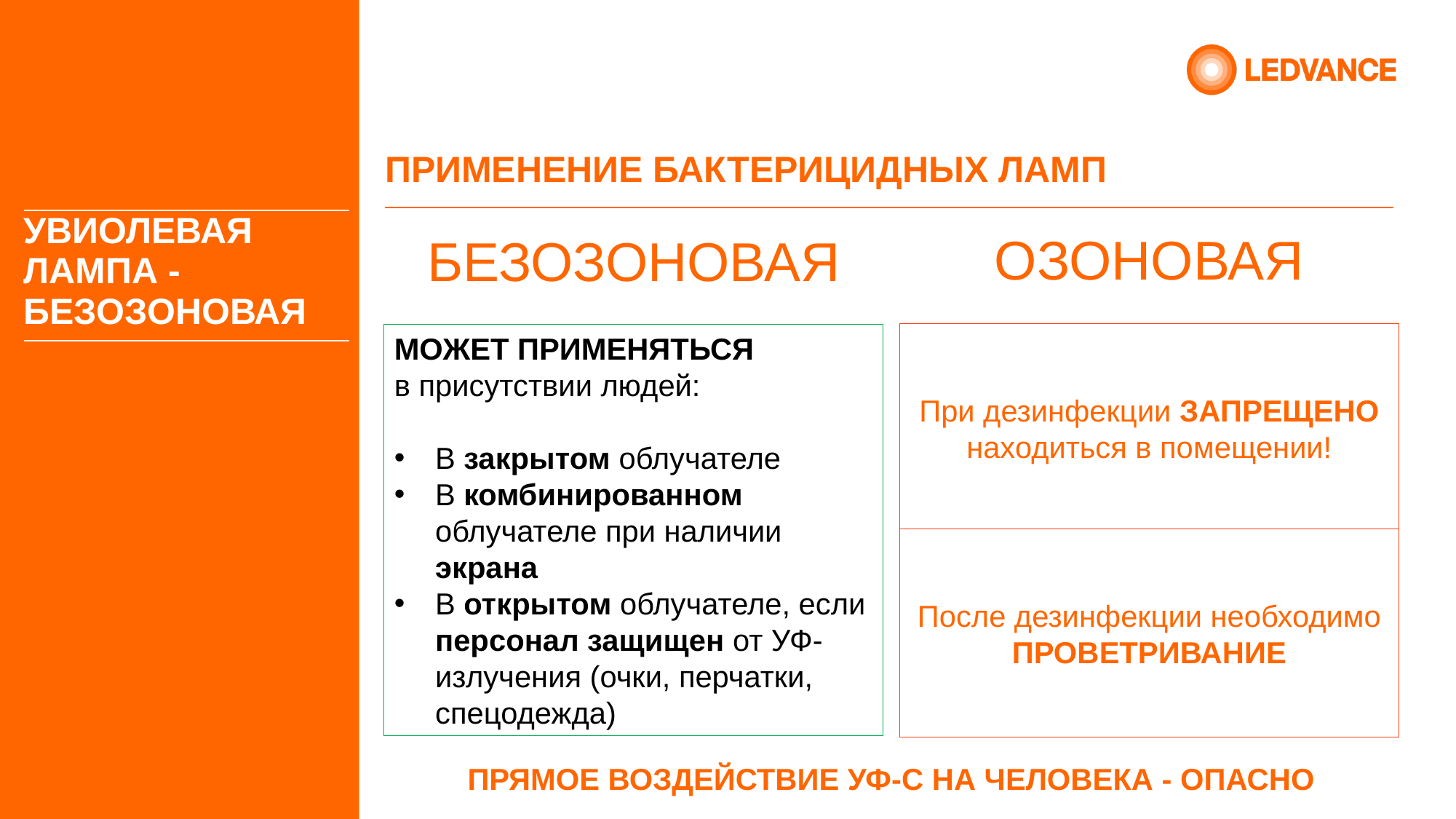

# ПРИМЕНЕНИЕ БАКТЕРИЦИДНЫХ ЛАМП
| УВИОЛЕВАЯ ЛАМПА -БЕЗОЗОНОВАЯ |
| --- |
ОЗОНОВАЯ
БЕЗОЗОНОВАЯ
При дезинфекции ЗАПРЕЩЕНО находиться в помещении!
МОЖЕТ ПРИМЕНЯТЬСЯ
в присутствии людей:

В закрытом облучателе
В комбинированном облучателе при наличии экрана
В открытом облучателе, если персонал защищен от УФ-излучения (очки, перчатки, спецодежда)
трубка
254 нм
После дезинфекции необходимо
ПРОВЕТРИВАНИЕ
254 нм

185 нм

ПРЯМОЕ ВОЗДЕЙСТВИЕ УФ-С НА ЧЕЛОВЕКА - ОПАСНО